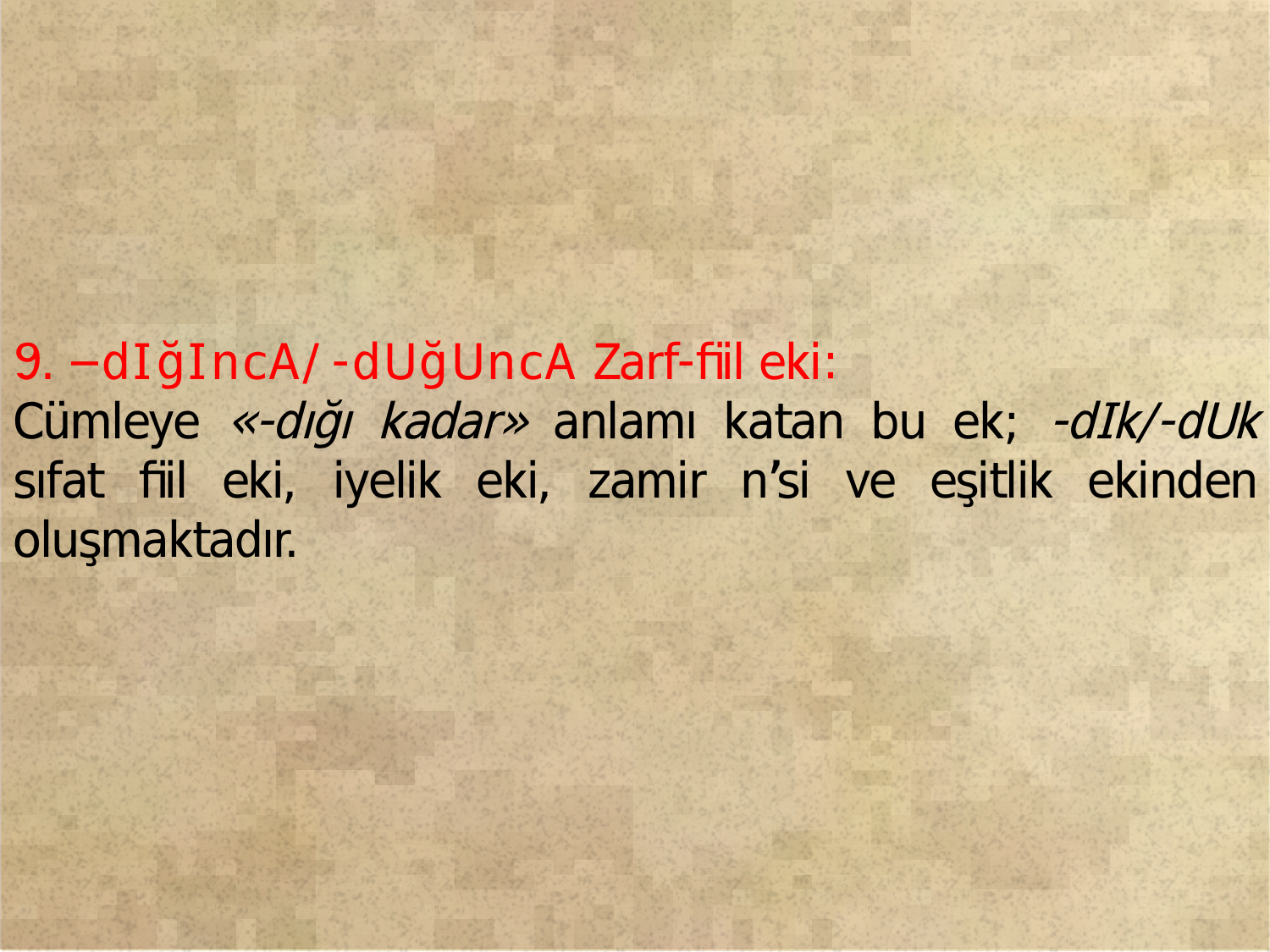

9. –dIğIncA/-dUğUncA Zarf-fiil eki:
Cümleye «-dığı kadar» anlamı katan bu ek; -dIk/-dUk sıfat fiil eki, iyelik eki, zamir n’si ve eşitlik ekinden oluşmaktadır.